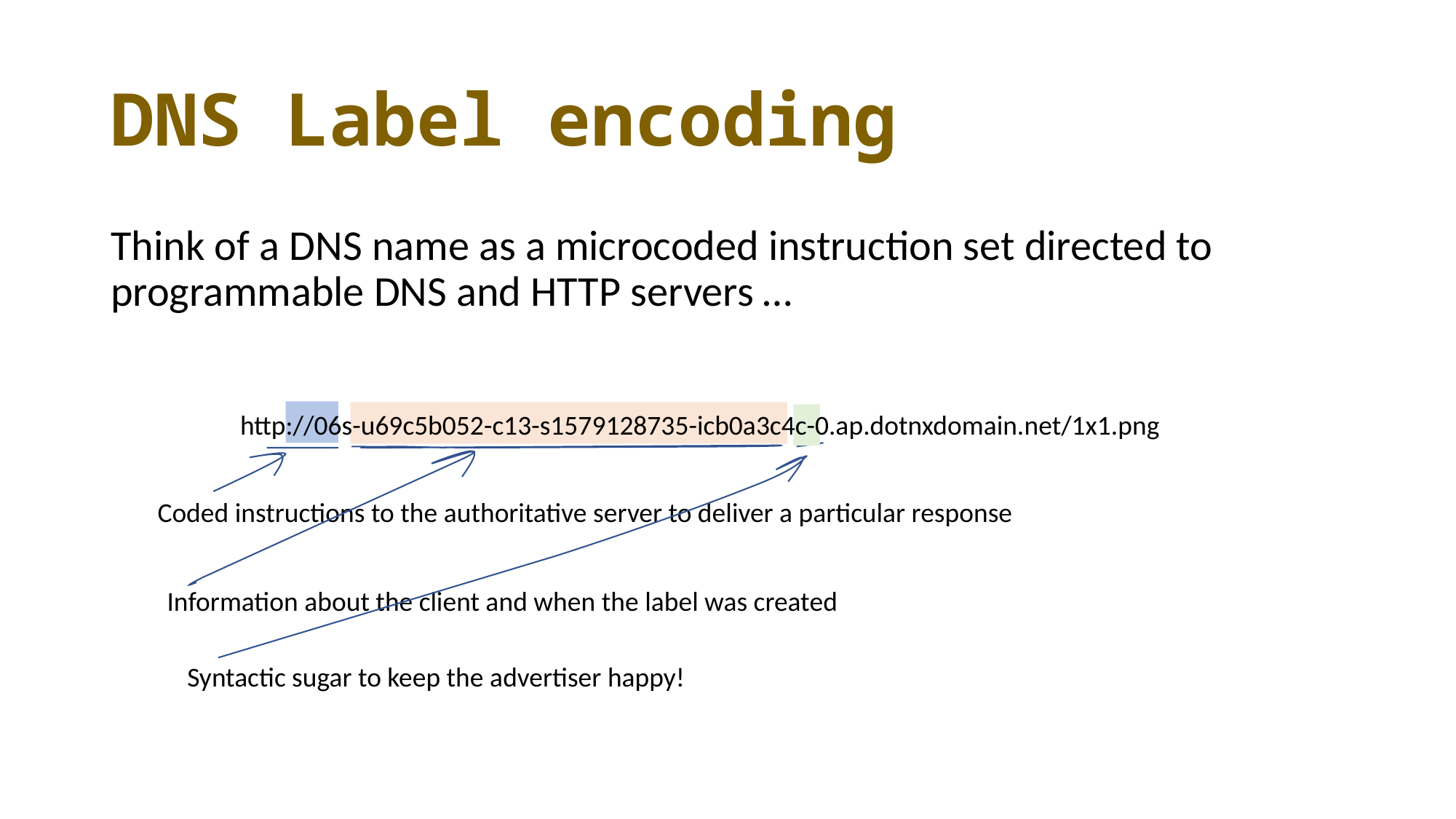

# DNS Label encoding
Think of a DNS name as a microcoded instruction set directed to programmable DNS and HTTP servers …

http://06s-u69c5b052-c13-s1579128735-icb0a3c4c-0.ap.dotnxdomain.net/1x1.png

Coded instructions to the authoritative server to deliver a particular response
Information about the client and when the label was created
Syntactic sugar to keep the advertiser happy!